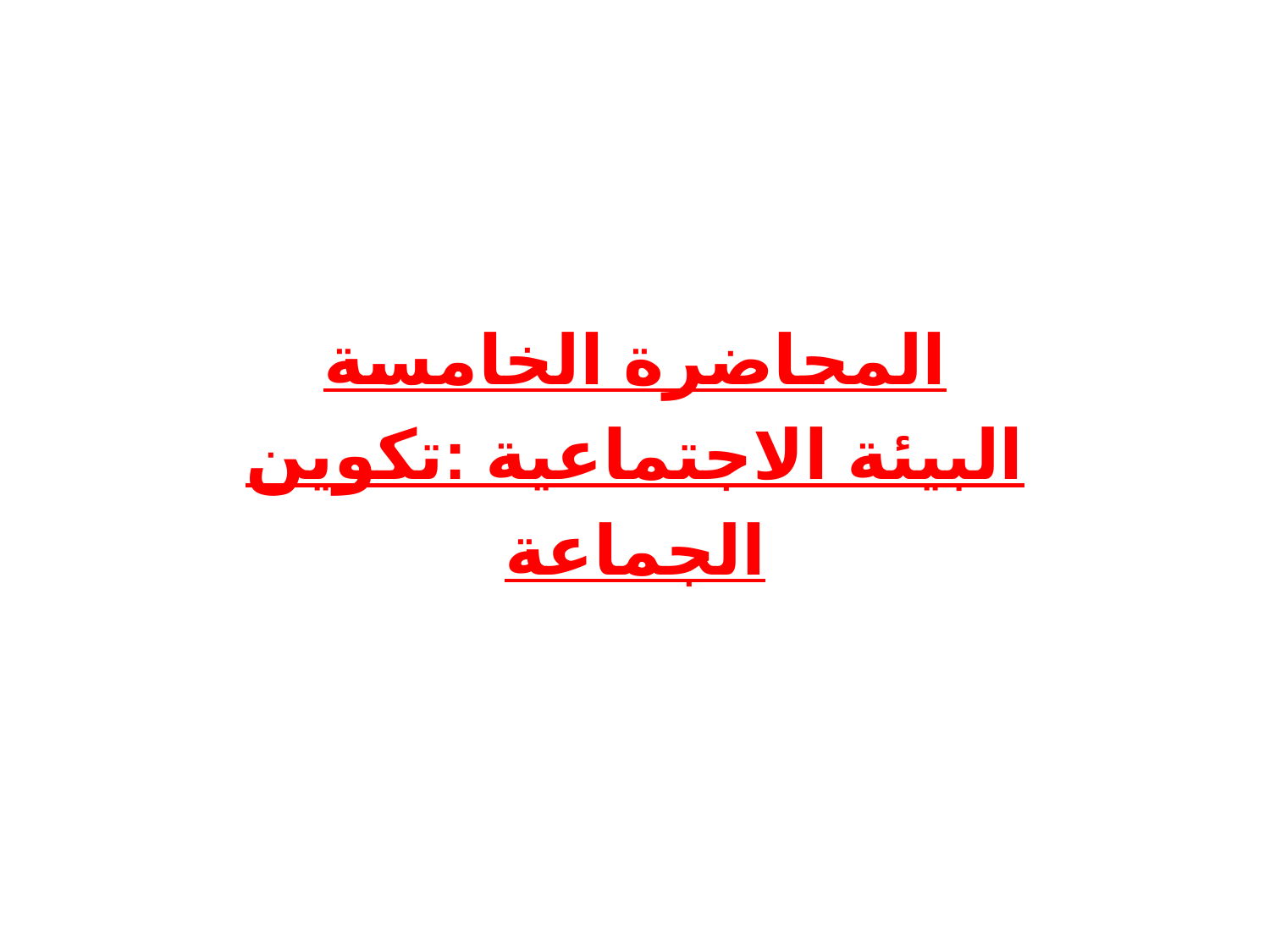

# المحاضرة الخامسة البيئة الاجتماعية :تكوين الجماعة